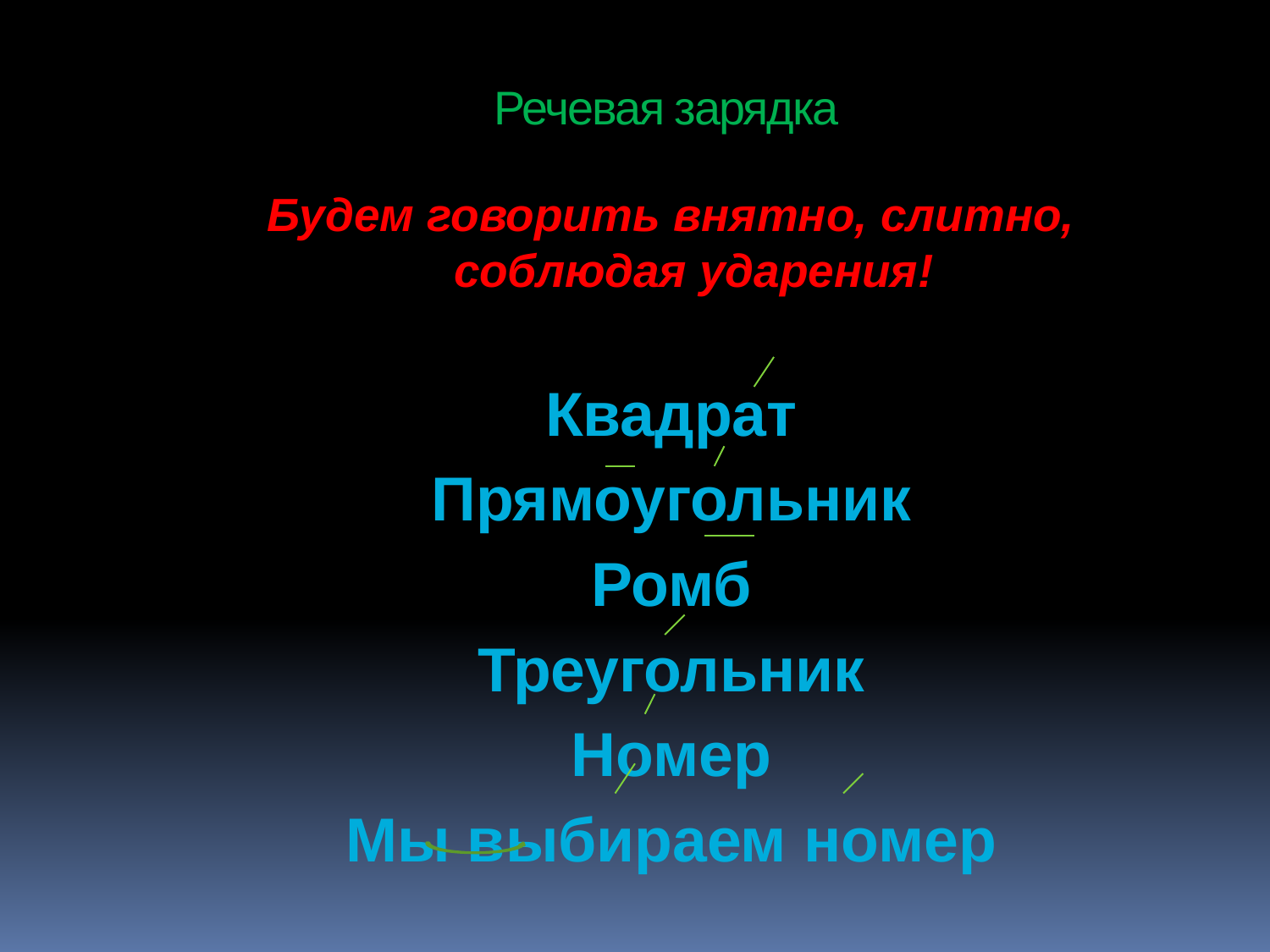

# Речевая зарядка
Будем говорить внятно, слитно, соблюдая ударения!

Квадрат
Прямоугольник
Ромб
Треугольник
Номер
Мы выбираем номер